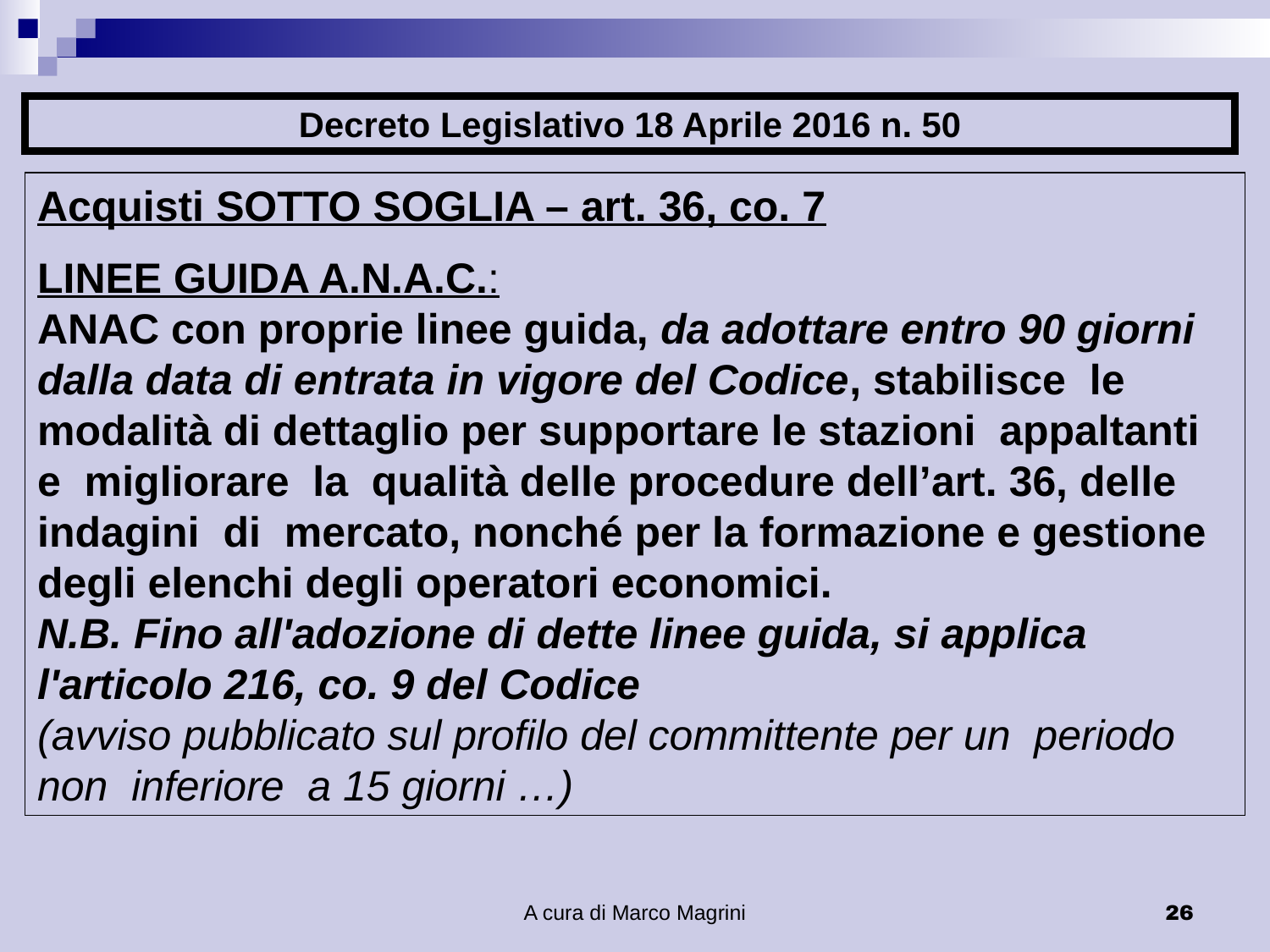

Decreto Legislativo 18 Aprile 2016 n. 50
Acquisti SOTTO SOGLIA – art. 36, co. 7

LINEE GUIDA A.N.A.C.:
ANAC con proprie linee guida, da adottare entro 90 giorni  dalla data di entrata in vigore del Codice, stabilisce  le  modalità di dettaglio per supportare le stazioni  appaltanti  e  migliorare  la  qualità delle procedure dell’art. 36, delle  indagini  di  mercato, nonché per la formazione e gestione degli elenchi degli operatori economici.
N.B. Fino all'adozione di dette linee guida, si applica l'articolo 216, co. 9 del Codice
(avviso pubblicato sul profilo del committente per un  periodo  non  inferiore  a 15 giorni …)

A cura di Marco Magrini
26